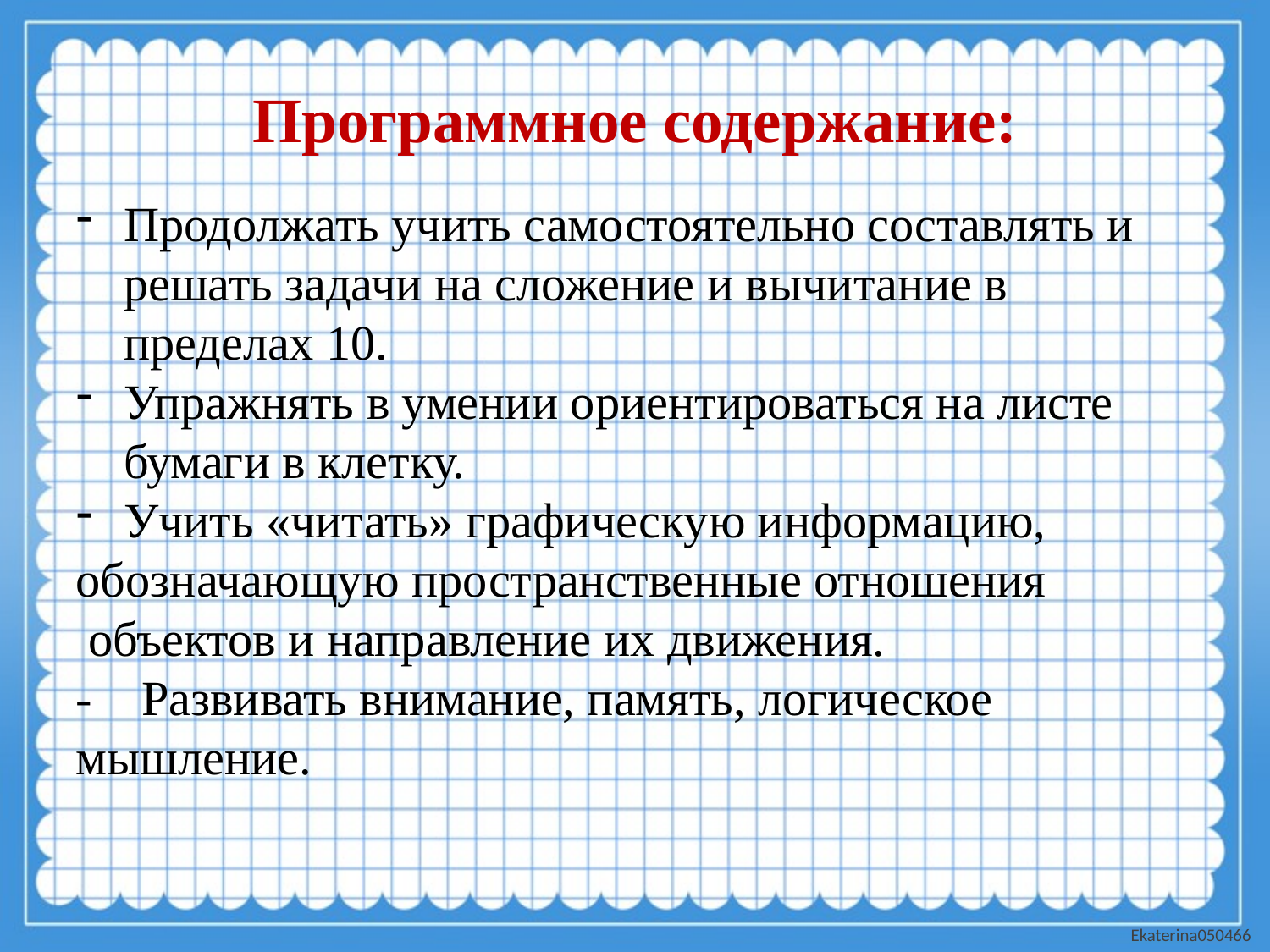

# Программное содержание:
Продолжать учить самостоятельно составлять и решать задачи на сложение и вычитание в пределах 10.
Упражнять в умении ориентироваться на листе бумаги в клетку.
Учить «читать» графическую информацию,
обозначающую пространственные отношения
 объектов и направление их движения.
-    Развивать внимание, память, логическое мышление.